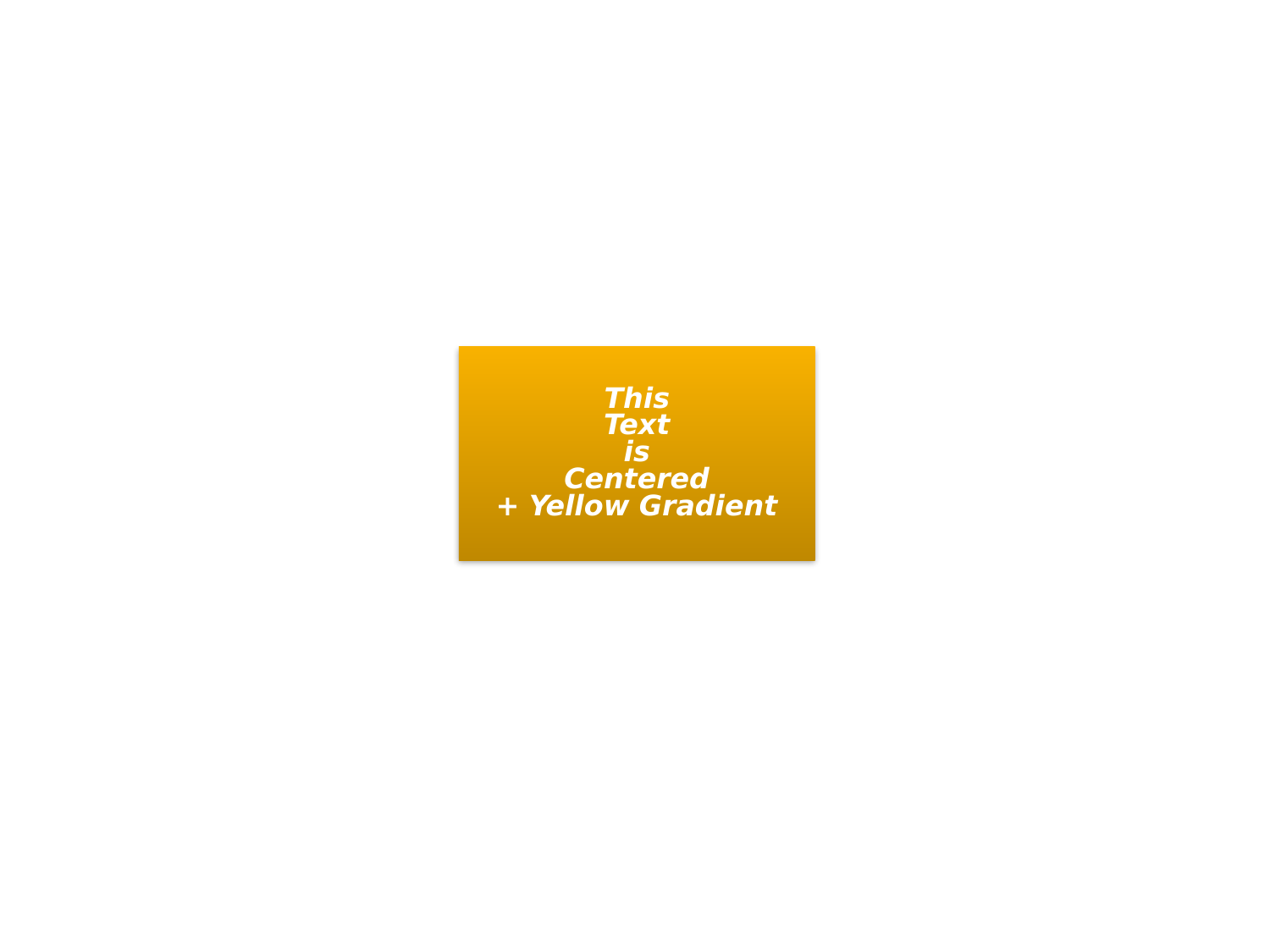

This
Text
is
Centered
+ Yellow Gradient

1